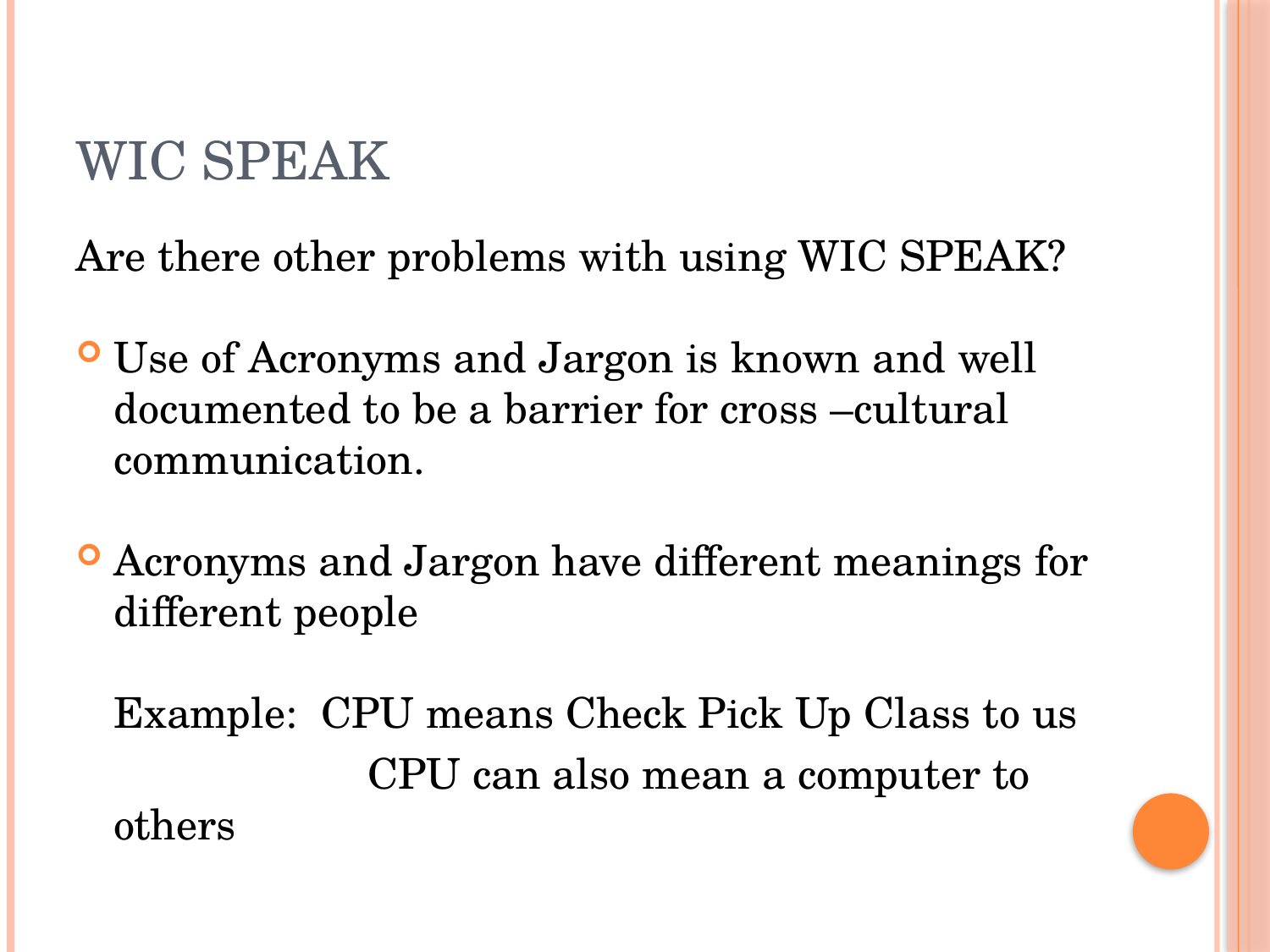

# WIC SPEAK
Are there other problems with using WIC SPEAK?

Use of Acronyms and Jargon is known and well documented to be a barrier for cross –cultural communication.

Acronyms and Jargon have different meanings for different people

	Example:  CPU means Check Pick Up Class to us
			CPU can also mean a computer to others